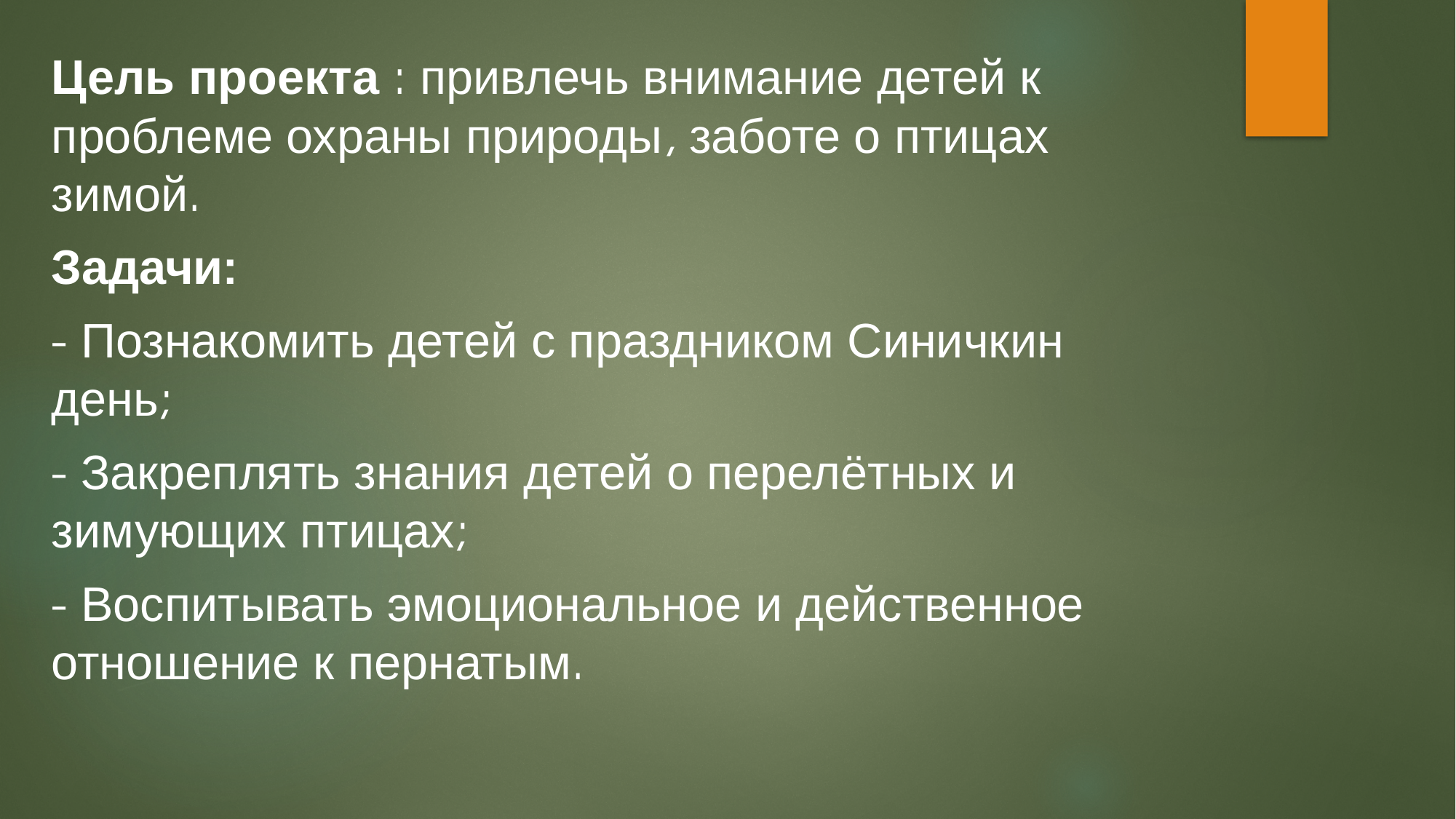

Цель проекта : привлечь внимание детей к проблеме охраны природы, заботе о птицах зимой.
Задачи:
- Познакомить детей с праздником Синичкин день;
- Закреплять знания детей о перелётных и зимующих птицах;
- Воспитывать эмоциональное и действенное отношение к пернатым.